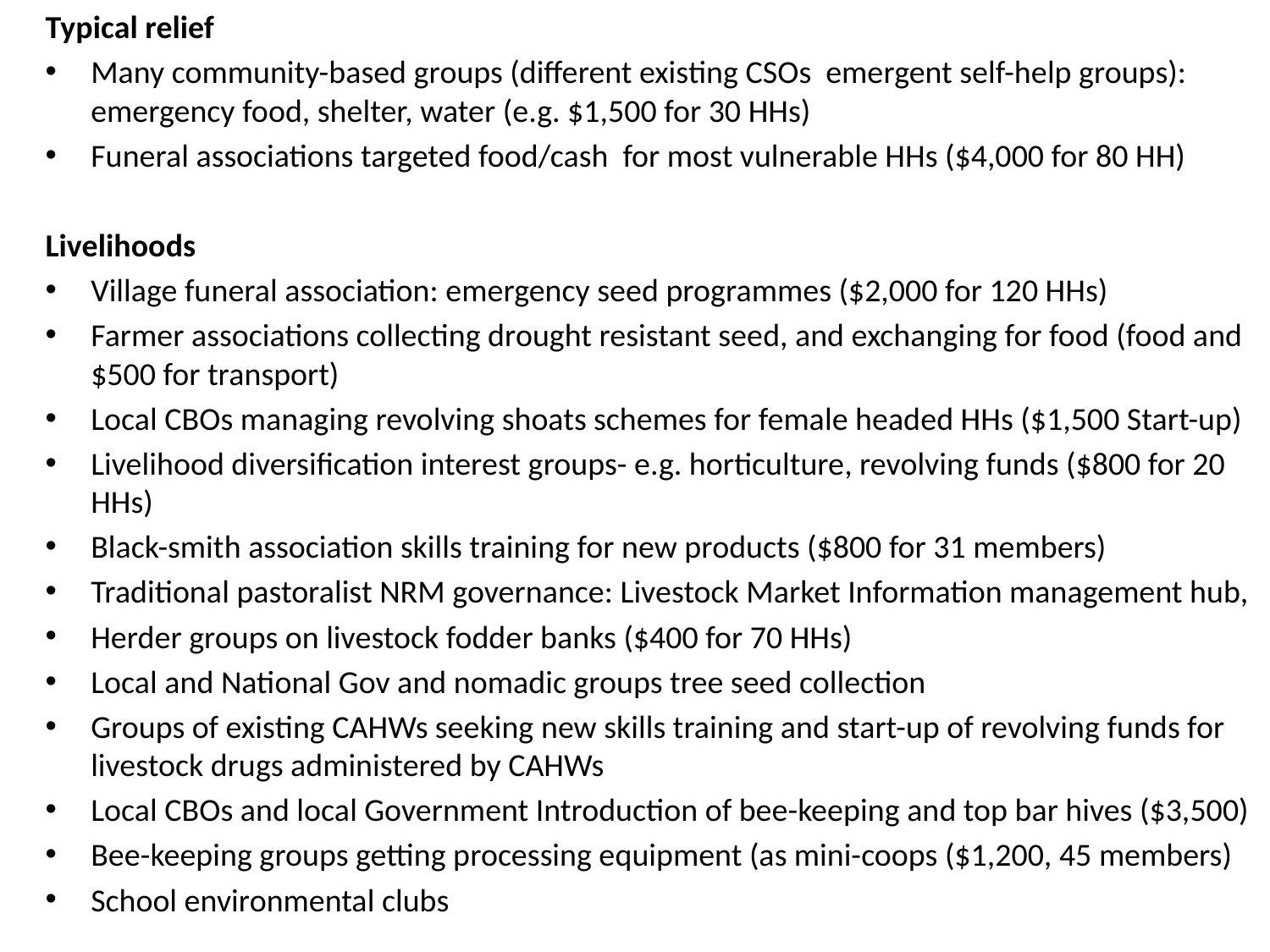

Typical relief
Many community-based groups (different existing CSOs  emergent self-help groups): emergency food, shelter, water (e.g. $1,500 for 30 HHs)
Funeral associations targeted food/cash  for most vulnerable HHs ($4,000 for 80 HH)

Livelihoods
Village funeral association: emergency seed programmes ($2,000 for 120 HHs)
Farmer associations collecting drought resistant seed, and exchanging for food (food and $500 for transport)
Local CBOs managing revolving shoats schemes for female headed HHs ($1,500 Start-up)
Livelihood diversification interest groups- e.g. horticulture, revolving funds ($800 for 20 HHs)
Black-smith association skills training for new products ($800 for 31 members)
Traditional pastoralist NRM governance: Livestock Market Information management hub,
Herder groups on livestock fodder banks ($400 for 70 HHs)
Local and National Gov and nomadic groups tree seed collection
Groups of existing CAHWs seeking new skills training and start-up of revolving funds for livestock drugs administered by CAHWs
Local CBOs and local Government Introduction of bee-keeping and top bar hives ($3,500)
Bee-keeping groups getting processing equipment (as mini-coops ($1,200, 45 members)
School environmental clubs